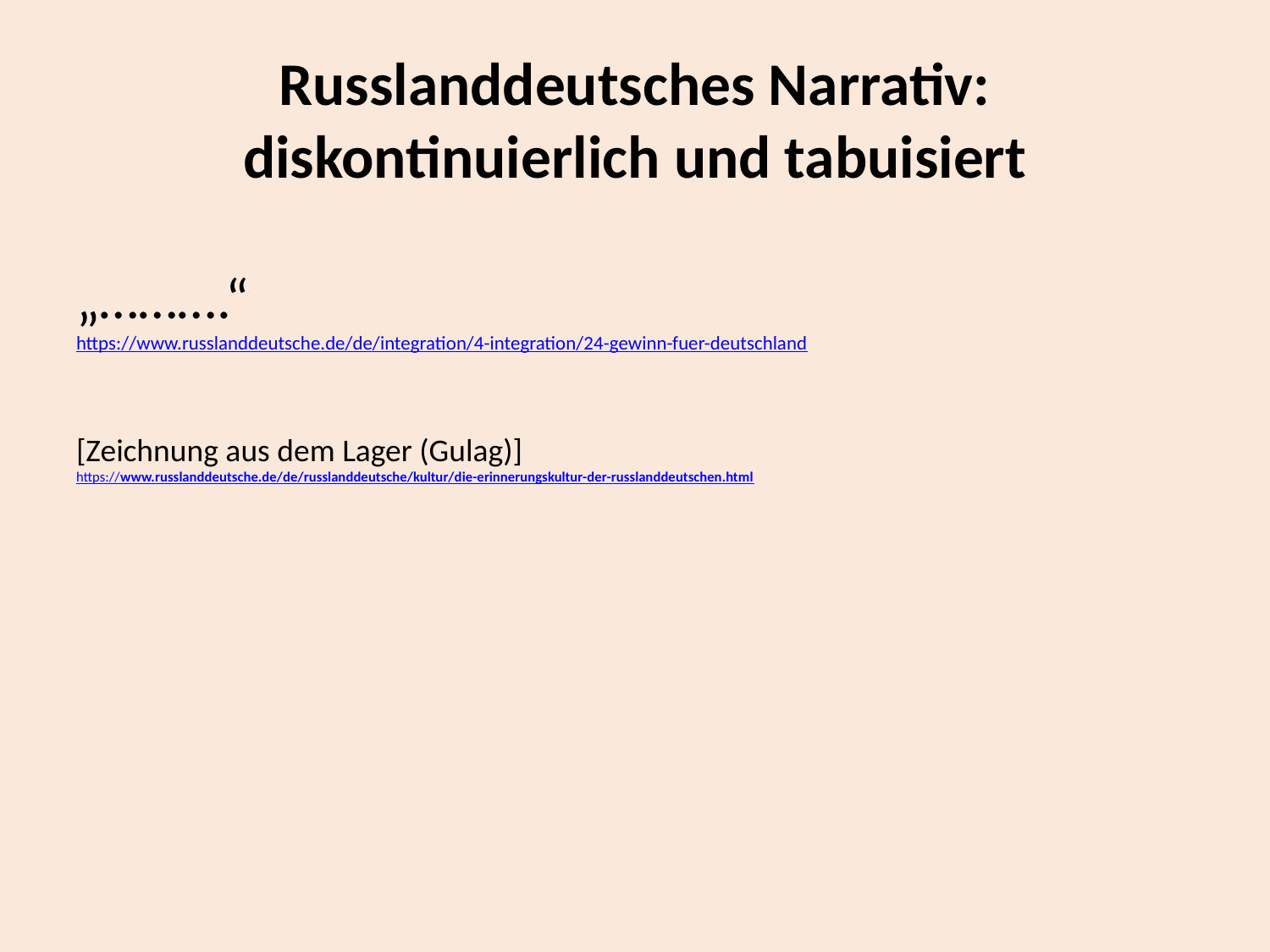

# Russlanddeutsches Narrativ: diskontinuierlich und tabuisiert
„……….“
https://www.russlanddeutsche.de/de/integration/4-integration/24-gewinn-fuer-deutschland

[Zeichnung aus dem Lager (Gulag)]
https://www.russlanddeutsche.de/de/russlanddeutsche/kultur/die-erinnerungskultur-der-russlanddeutschen.html